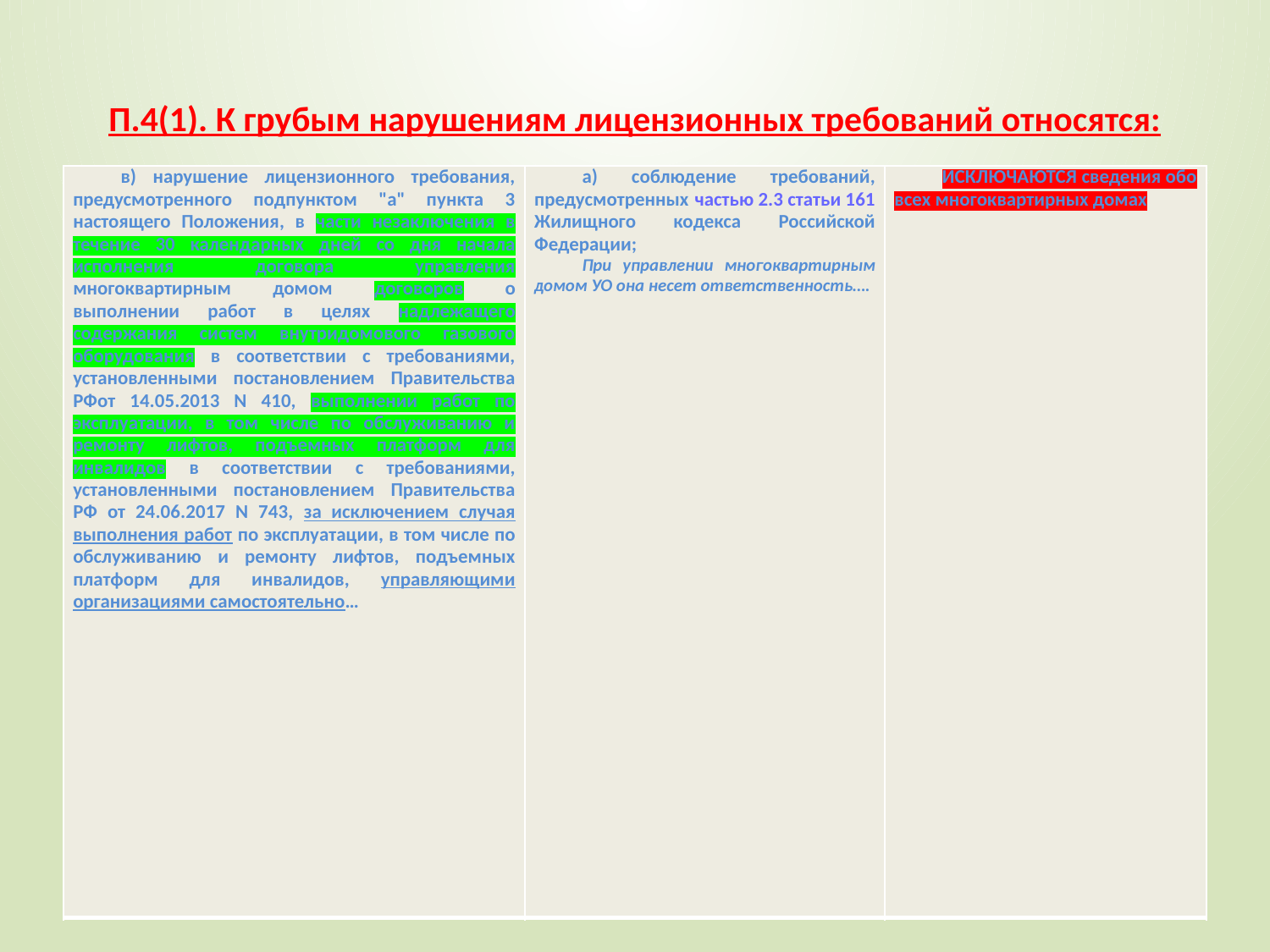

# П.4(1). К грубым нарушениям лицензионных требований относятся:
| в) нарушение лицензионного требования, предусмотренного подпунктом "а" пункта 3 настоящего Положения, в части незаключения в течение 30 календарных дней со дня начала исполнения договора управления многоквартирным домом договоров о выполнении работ в целях надлежащего содержания систем внутридомового газового оборудования в соответствии с требованиями, установленными постановлением Правительства РФот 14.05.2013 N 410, выполнении работ по эксплуатации, в том числе по обслуживанию и ремонту лифтов, подъемных платформ для инвалидов в соответствии с требованиями, установленными постановлением Правительства РФ от 24.06.2017 N 743, за исключением случая выполнения работ по эксплуатации, в том числе по обслуживанию и ремонту лифтов, подъемных платформ для инвалидов, управляющими организациями самостоятельно… | а) соблюдение требований, предусмотренных частью 2.3 статьи 161 Жилищного кодекса Российской Федерации; При управлении многоквартирным домом УО она несет ответственность…. | ИСКЛЮЧАЮТСЯ сведения обо всех многоквартирных домах |
| --- | --- | --- |